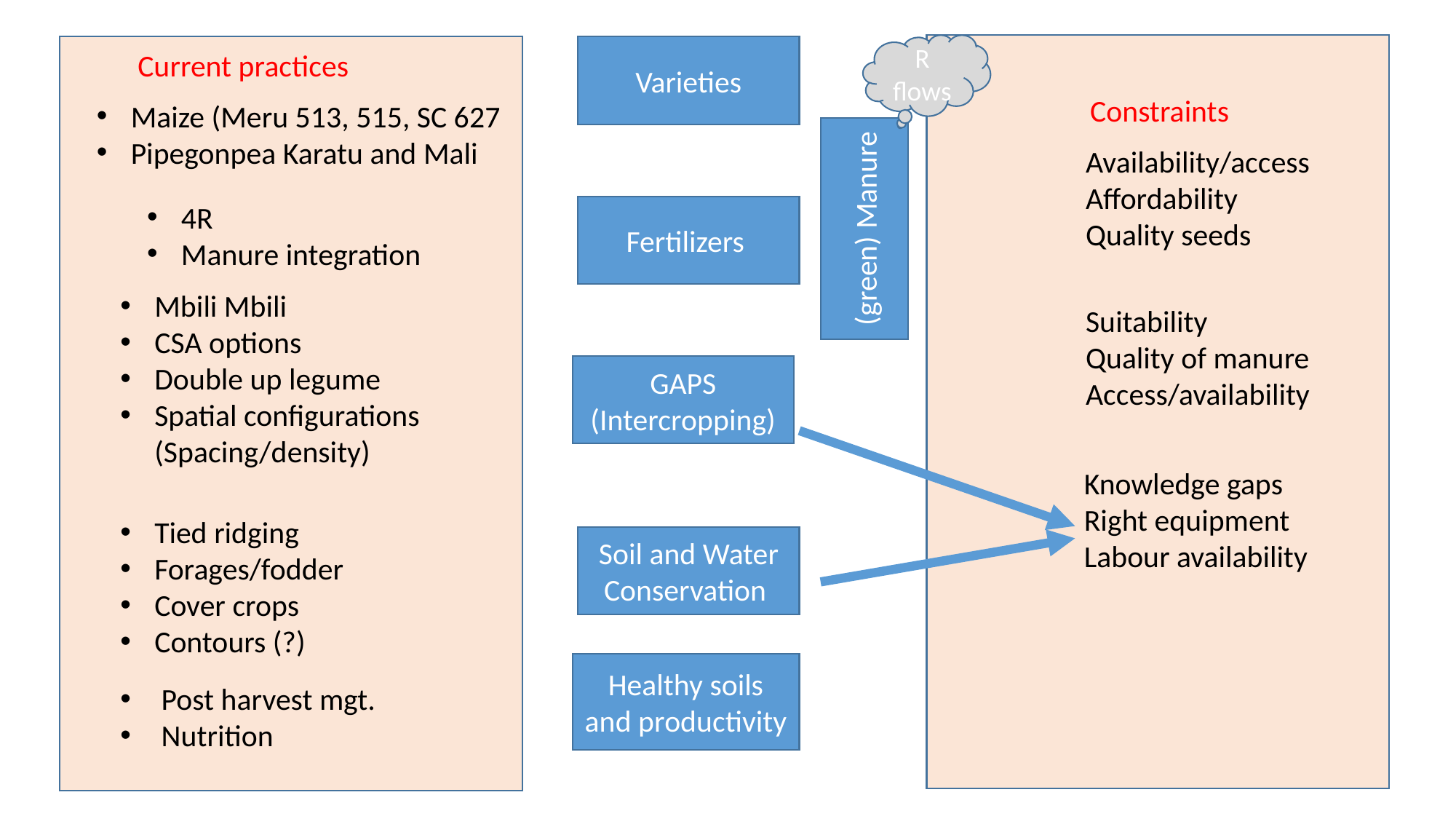

R flows

Varieties
Current practices
Constraints
Maize (Meru 513, 515, SC 627
Pipegonpea Karatu and Mali
Availability/access
Affordability
Quality seeds
(green) Manure
4R
Manure integration
Fertilizers
Mbili Mbili
CSA options
Double up legume
Spatial configurations (Spacing/density)
Suitability
Quality of manure
Access/availability
GAPS (Intercropping)
Knowledge gaps
Right equipment
Labour availability
Tied ridging
Forages/fodder
Cover crops
Contours (?)
Soil and Water Conservation
Healthy soils and productivity
Post harvest mgt.
Nutrition